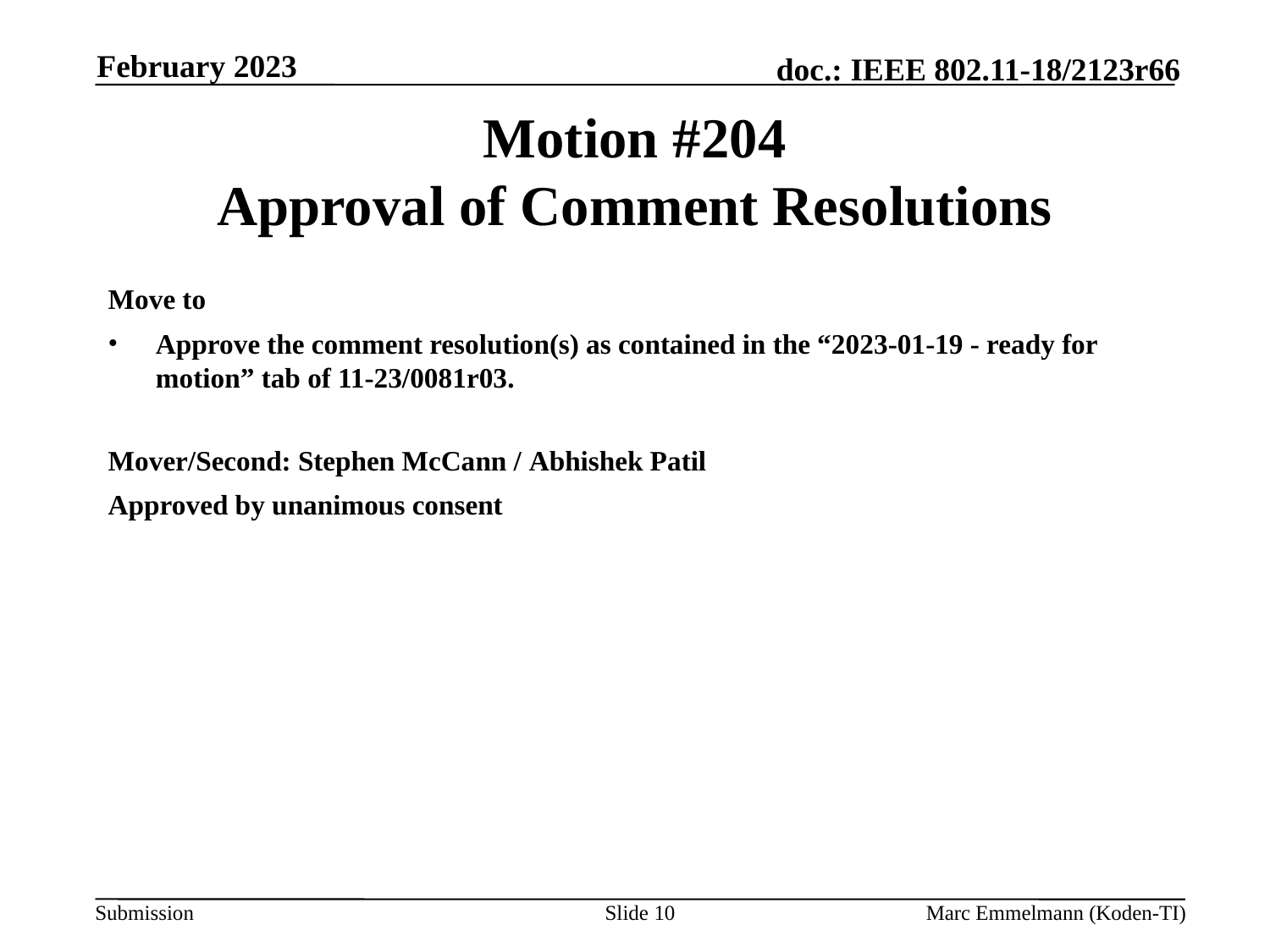

February 2023
# Motion #204 Approval of Comment Resolutions
Move to
Approve the comment resolution(s) as contained in the “2023-01-19 - ready for motion” tab of 11-23/0081r03.

Mover/Second: Stephen McCann / Abhishek Patil
Approved by unanimous consent

Slide 10
Marc Emmelmann (Koden-TI)